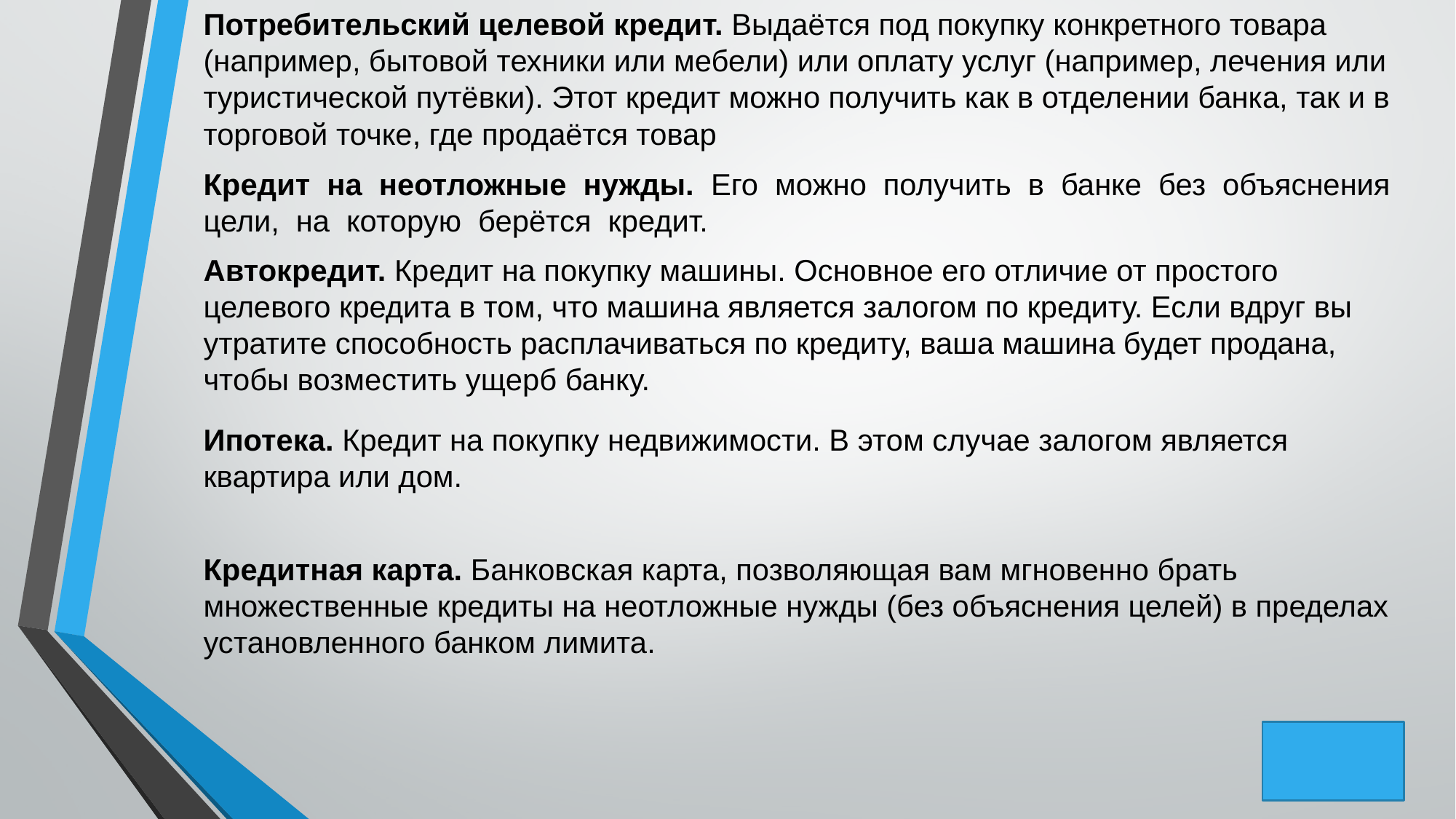

Потребительский целевой кредит. Выдаётся под покупку конкретного товара (например, бытовой техники или мебели) или оплату услуг (например, лечения или туристической путёвки). Этот кредит можно получить как в отделении банка, так и в торговой точке, где продаётся товар
Кредит  на  неотложные  нужды.  Его  можно  получить  в  банке  без  объяснения  цели,  на  которую  берётся  кредит.
Автокредит. Кредит на покупку машины. Основное его отличие от простого целевого кредита в том, что машина является залогом по кредиту. Если вдруг вы утратите способность расплачиваться по кредиту, ваша машина будет продана, чтобы возместить ущерб банку.
Ипотека. Кредит на покупку недвижимости. В этом случае залогом является квартира или дом.
Кредитная карта. Банковская карта, позволяющая вам мгновенно брать множественные кредиты на неотложные нужды (без объяснения целей) в пределах установленного банком лимита.